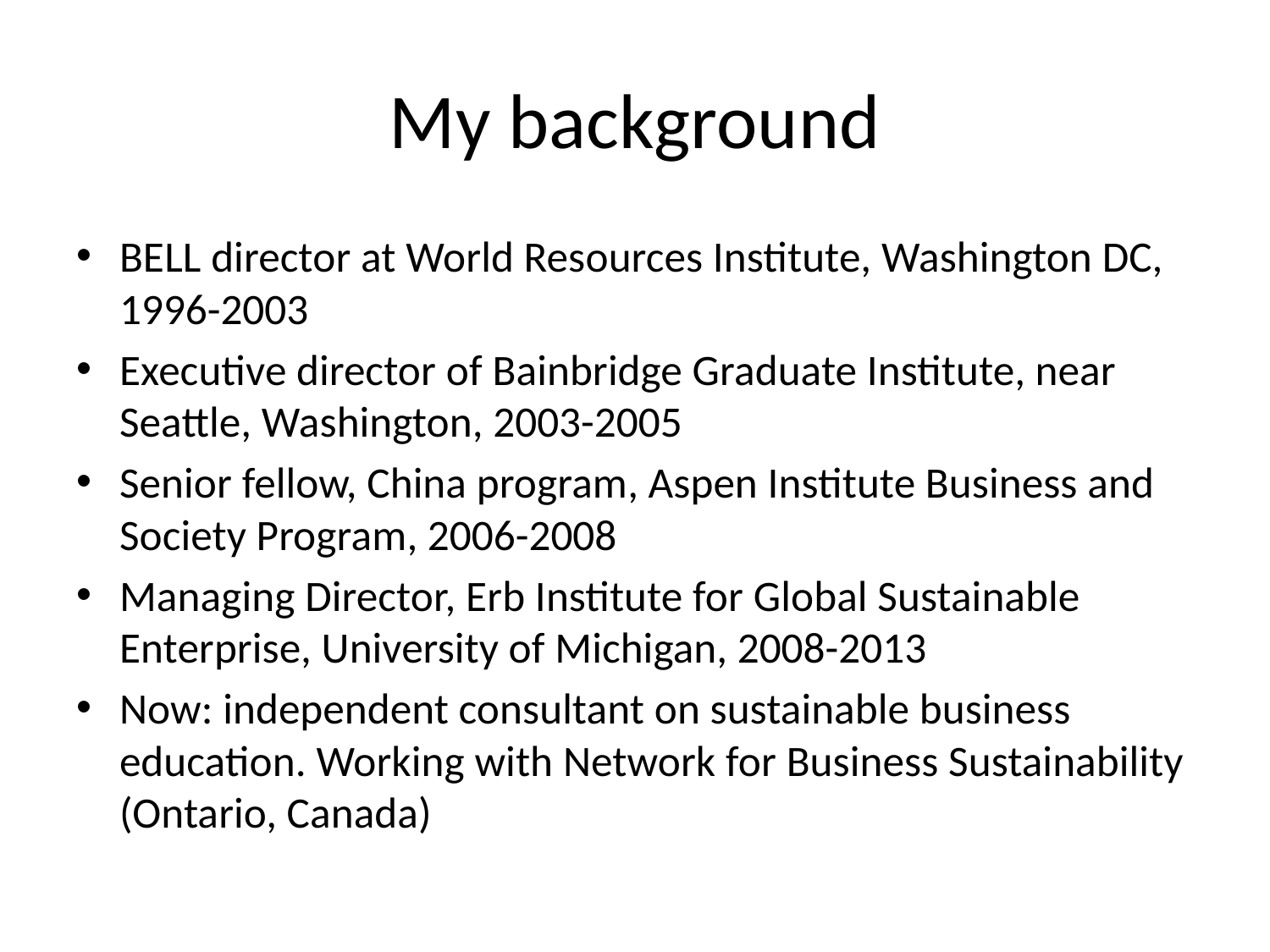

# My background
BELL director at World Resources Institute, Washington DC, 1996-2003
Executive director of Bainbridge Graduate Institute, near Seattle, Washington, 2003-2005
Senior fellow, China program, Aspen Institute Business and Society Program, 2006-2008
Managing Director, Erb Institute for Global Sustainable Enterprise, University of Michigan, 2008-2013
Now: independent consultant on sustainable business education. Working with Network for Business Sustainability (Ontario, Canada)